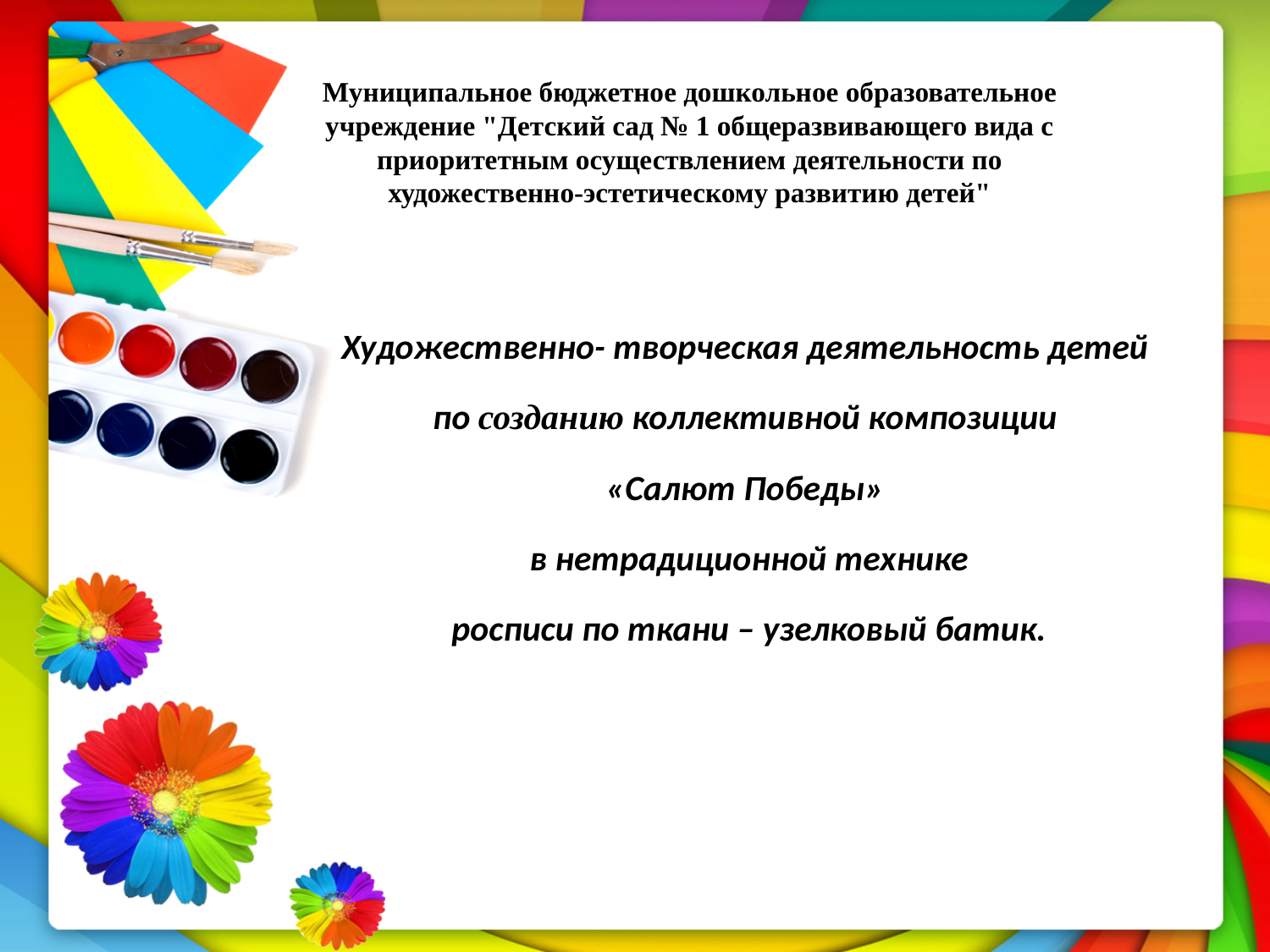

# Муниципальное бюджетное дошкольное образовательное учреждение "Детский сад № 1 общеразвивающего вида с приоритетным осуществлением деятельности по художественно-эстетическому развитию детей"
Художественно- творческая деятельность детей
 по созданию коллективной композиции
«Салют Победы»
 в нетрадиционной технике
 росписи по ткани – узелковый батик.